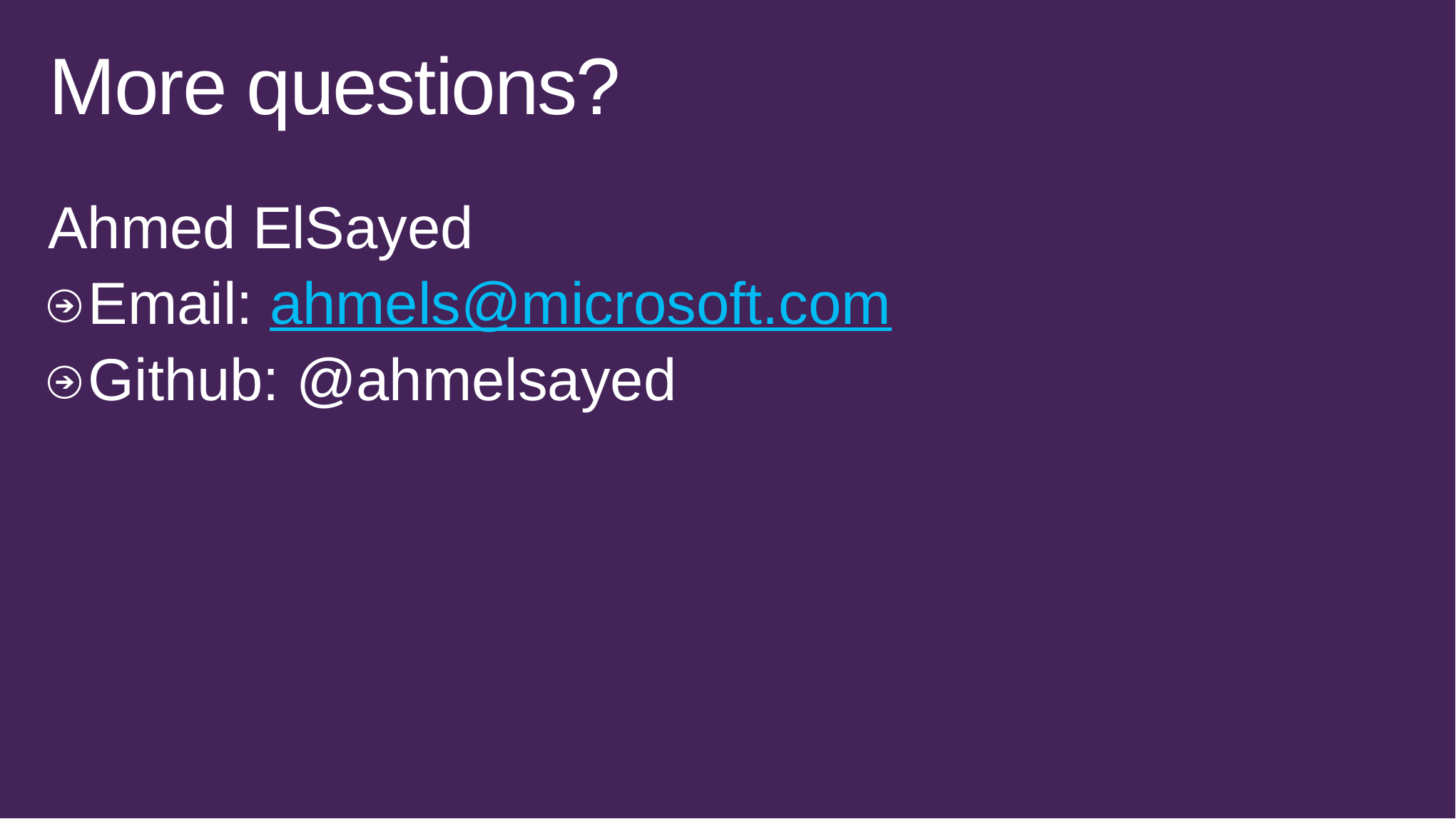

# More questions?
Ahmed ElSayed
Email: ahmels@microsoft.com
Github: @ahmelsayed